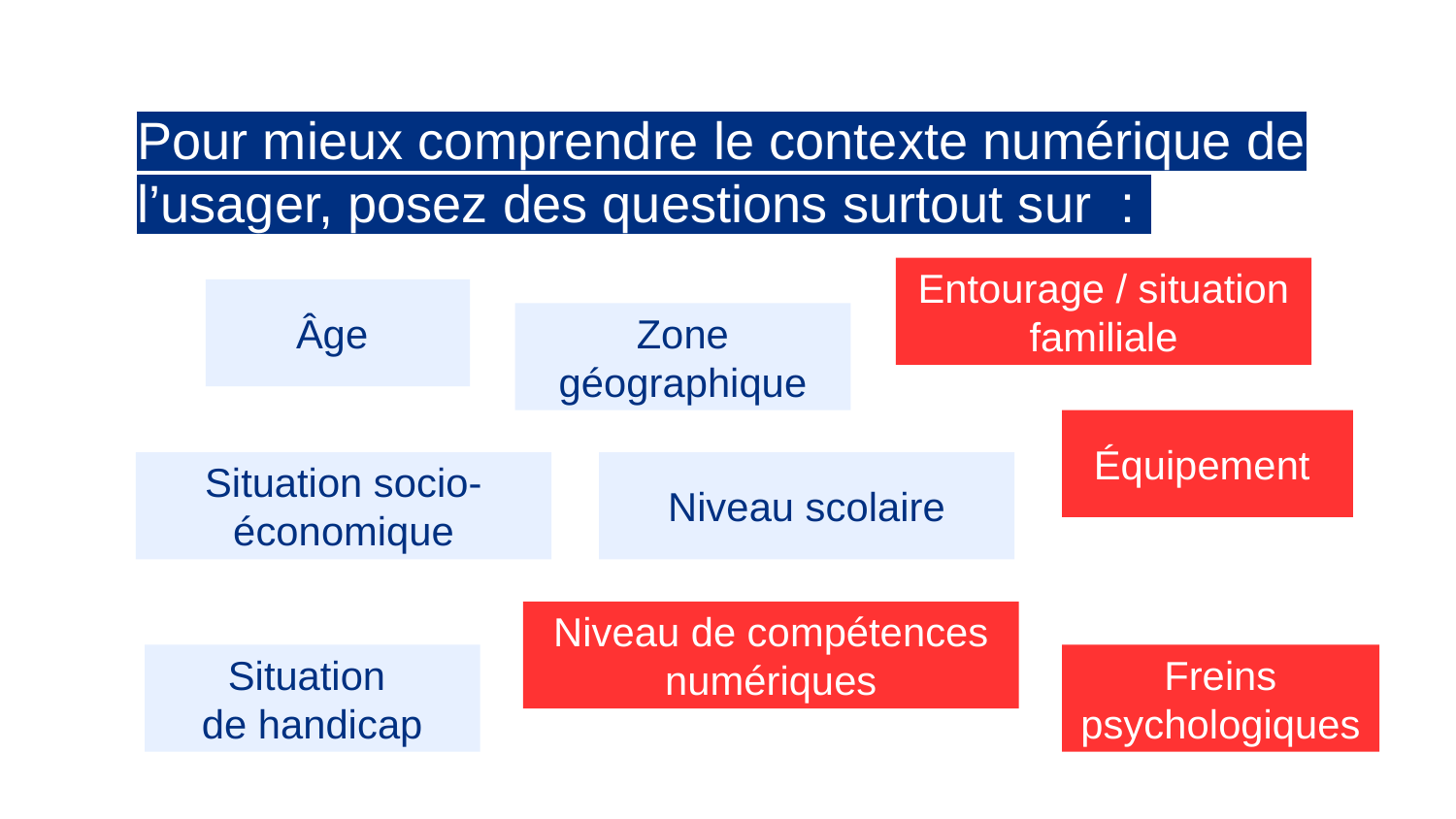

Pour mieux comprendre le contexte numérique de l’usager, posez des questions surtout sur  :
Entourage / situation familiale
Âge
Zone géographique
Équipement
Situation socio-économique
Niveau scolaire
Niveau de compétences numériques
Freins psychologiques
Situation
de handicap